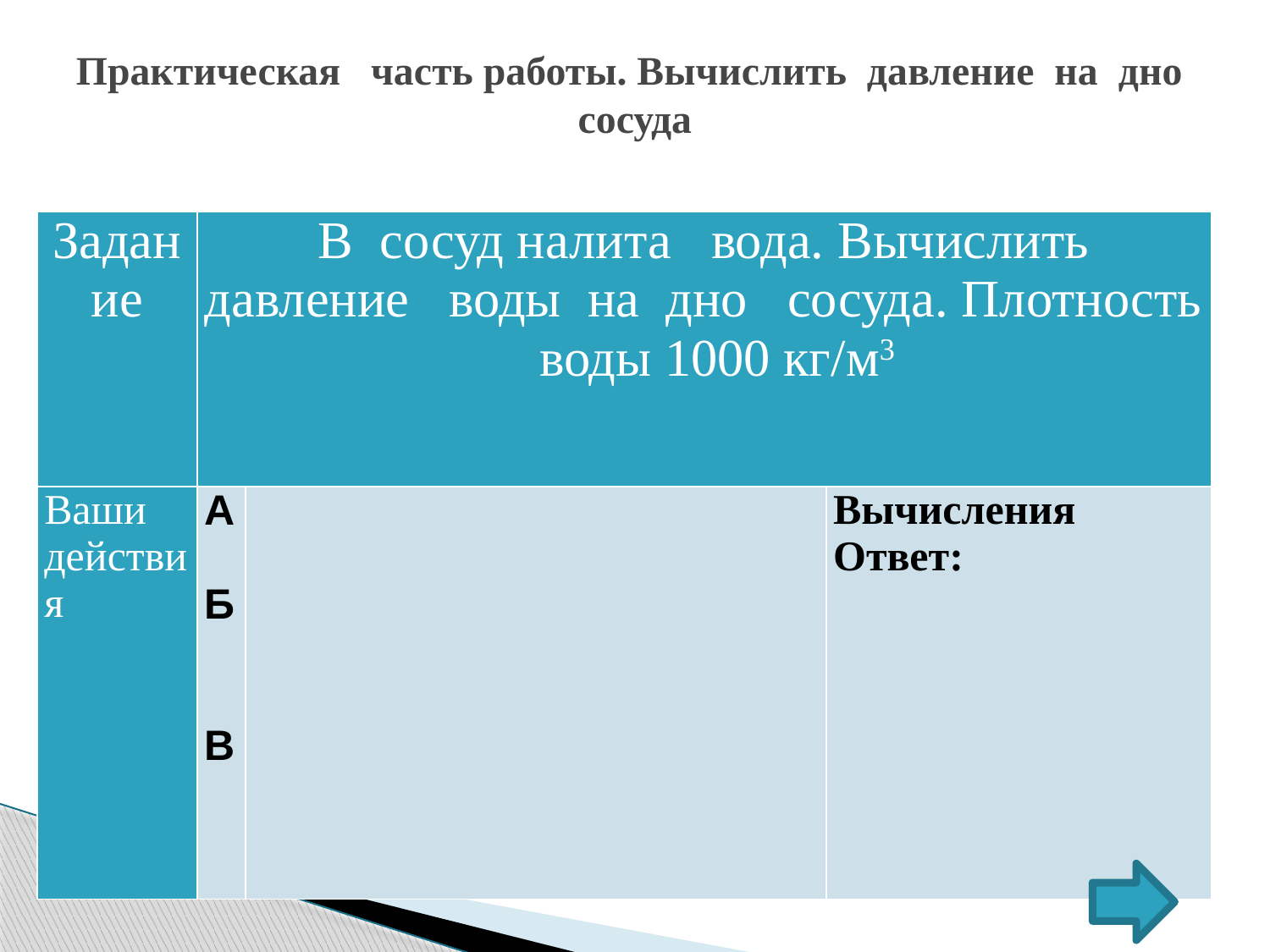

# Практическая   часть работы. Вычислить  давление  на  дно  сосуда
| Задание | В сосуд налита вода. Вычислить давление воды на дно сосуда. Плотность воды 1000 кг/м3 |  |  |
| --- | --- | --- | --- |
| Ваши действия | А Б В |  | Вычисления Ответ: |